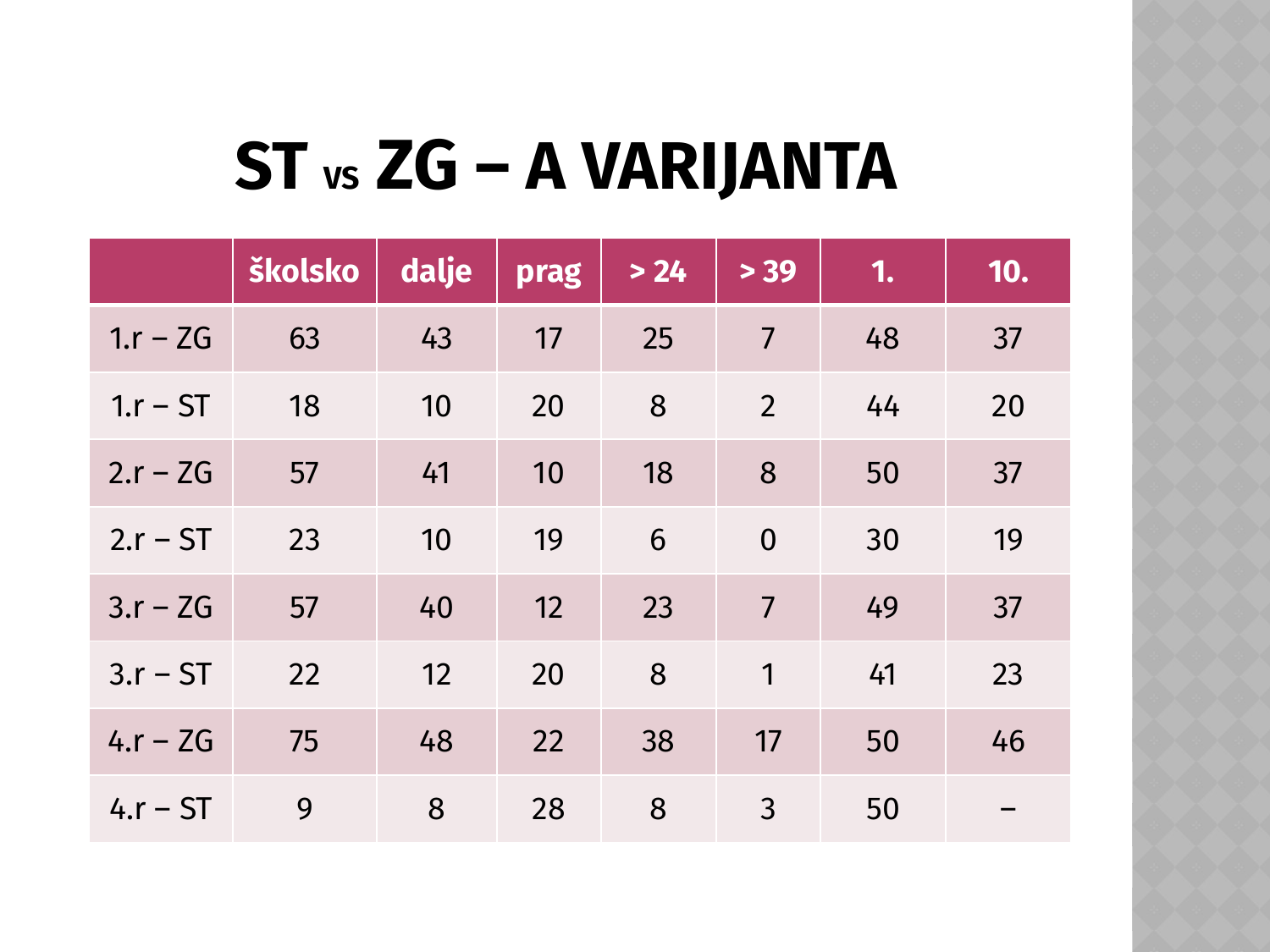

# ST vs ZG – A varijanta
|  | školsko | dalje | prag | > 24 | > 39 | 1. | 10. |
| --- | --- | --- | --- | --- | --- | --- | --- |
| 1.r – ZG | 63 | 43 | 17 | 25 | 7 | 48 | 37 |
| 1.r – ST | 18 | 10 | 20 | 8 | 2 | 44 | 20 |
| 2.r – ZG | 57 | 41 | 10 | 18 | 8 | 50 | 37 |
| 2.r – ST | 23 | 10 | 19 | 6 | 0 | 30 | 19 |
| 3.r – ZG | 57 | 40 | 12 | 23 | 7 | 49 | 37 |
| 3.r – ST | 22 | 12 | 20 | 8 | 1 | 41 | 23 |
| 4.r – ZG | 75 | 48 | 22 | 38 | 17 | 50 | 46 |
| 4.r – ST | 9 | 8 | 28 | 8 | 3 | 50 | – |